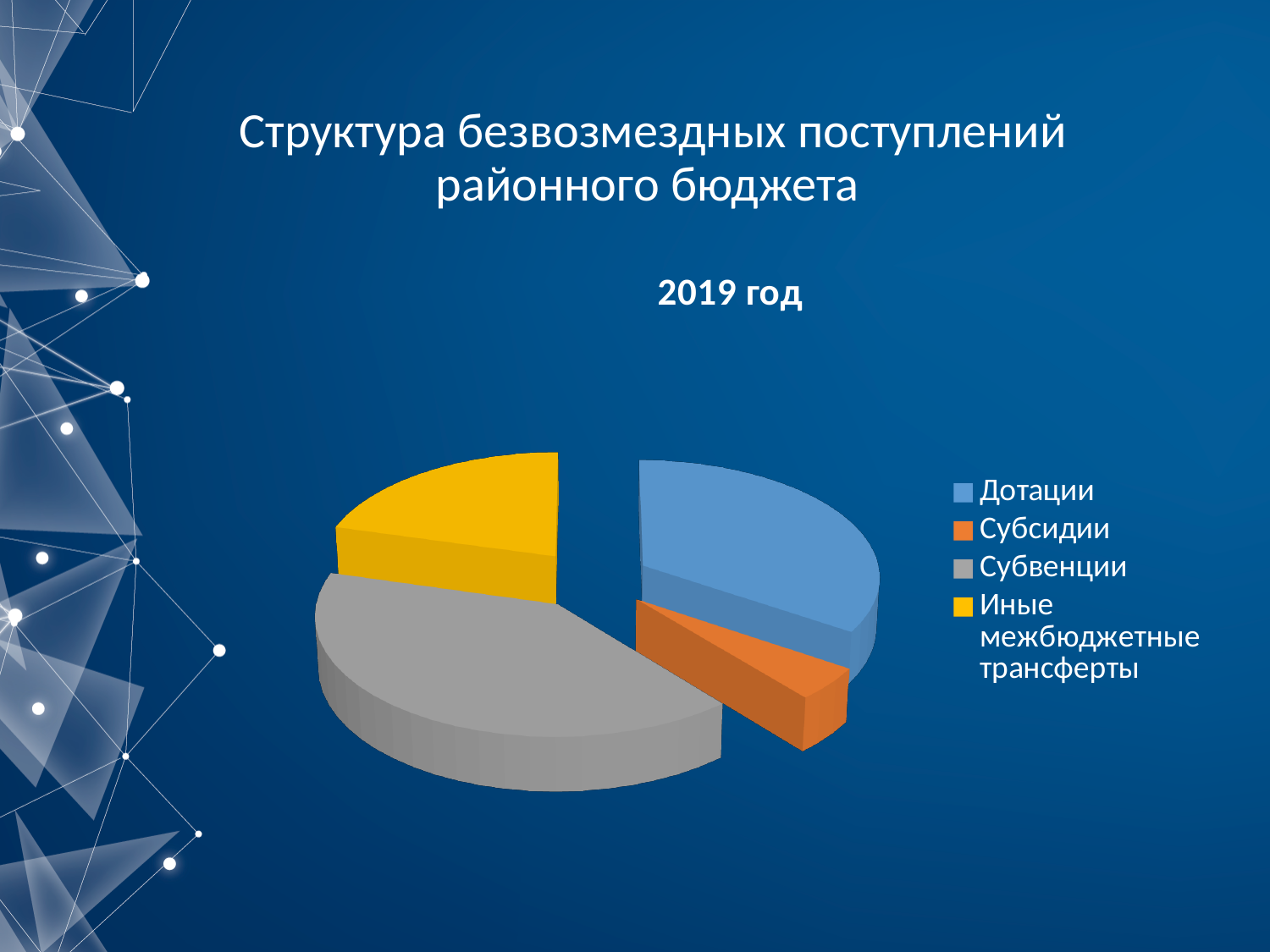

# Структура безвозмездных поступлений районного бюджета

[unsupported chart]